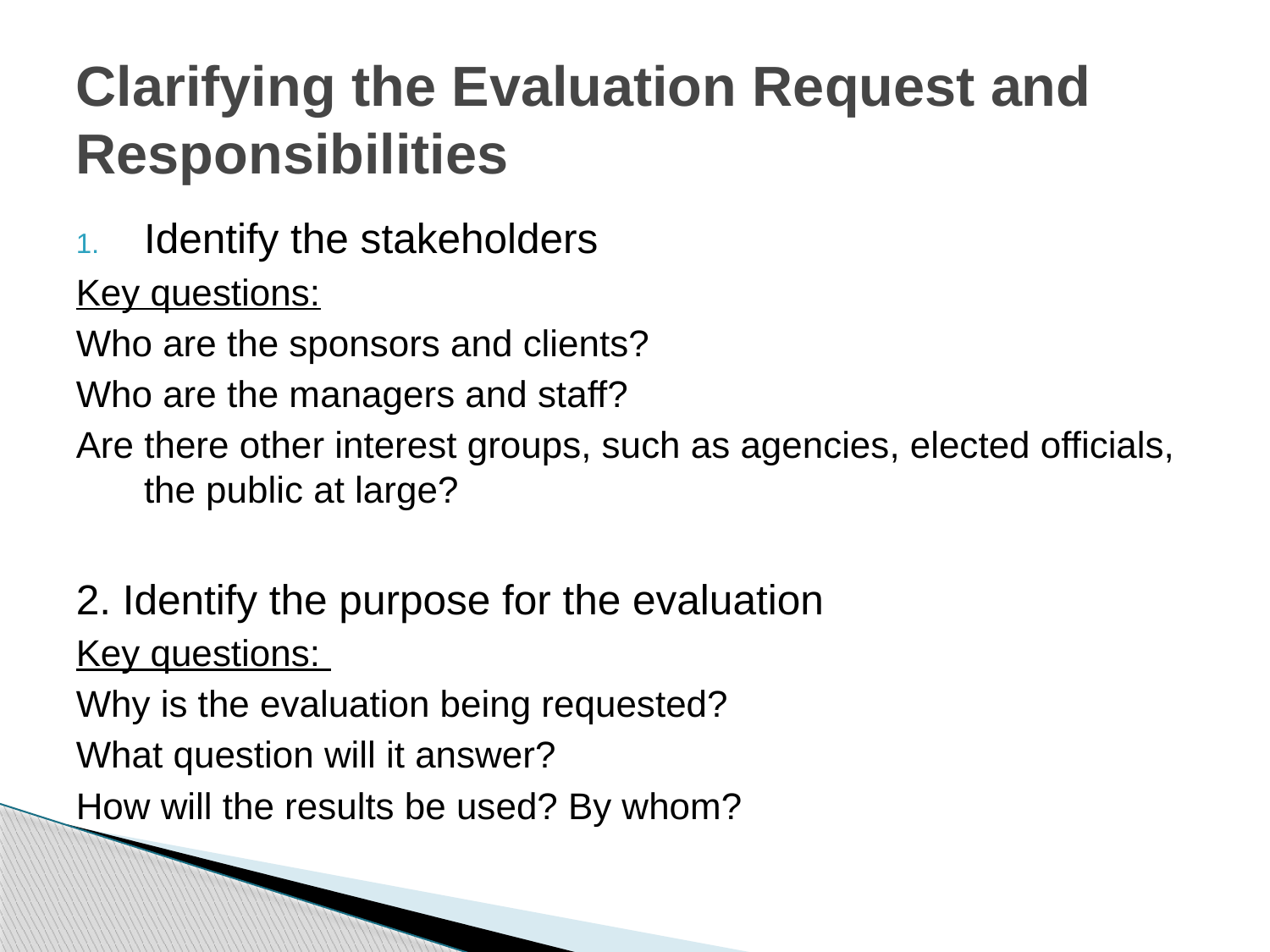

# Clarifying the Evaluation Request and Responsibilities
Identify the stakeholders
Key questions:
Who are the sponsors and clients?
Who are the managers and staff?
Are there other interest groups, such as agencies, elected officials, the public at large?

2. Identify the purpose for the evaluation
Key questions:
Why is the evaluation being requested?
What question will it answer?
How will the results be used? By whom?